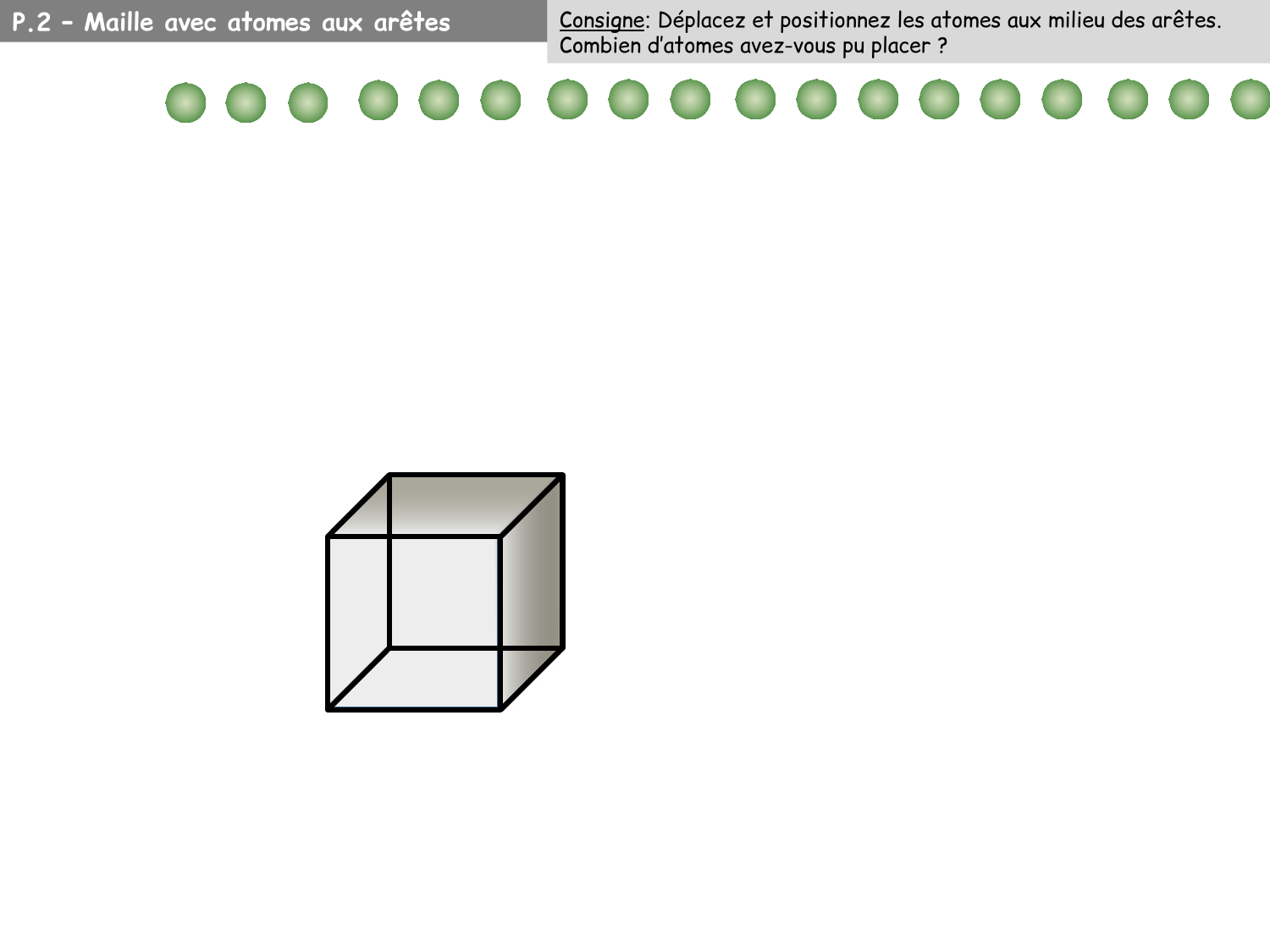

P.2 – Maille avec atomes aux arêtes
Consigne: Déplacez et positionnez les atomes aux milieu des arêtes. Combien d’atomes avez-vous pu placer ?